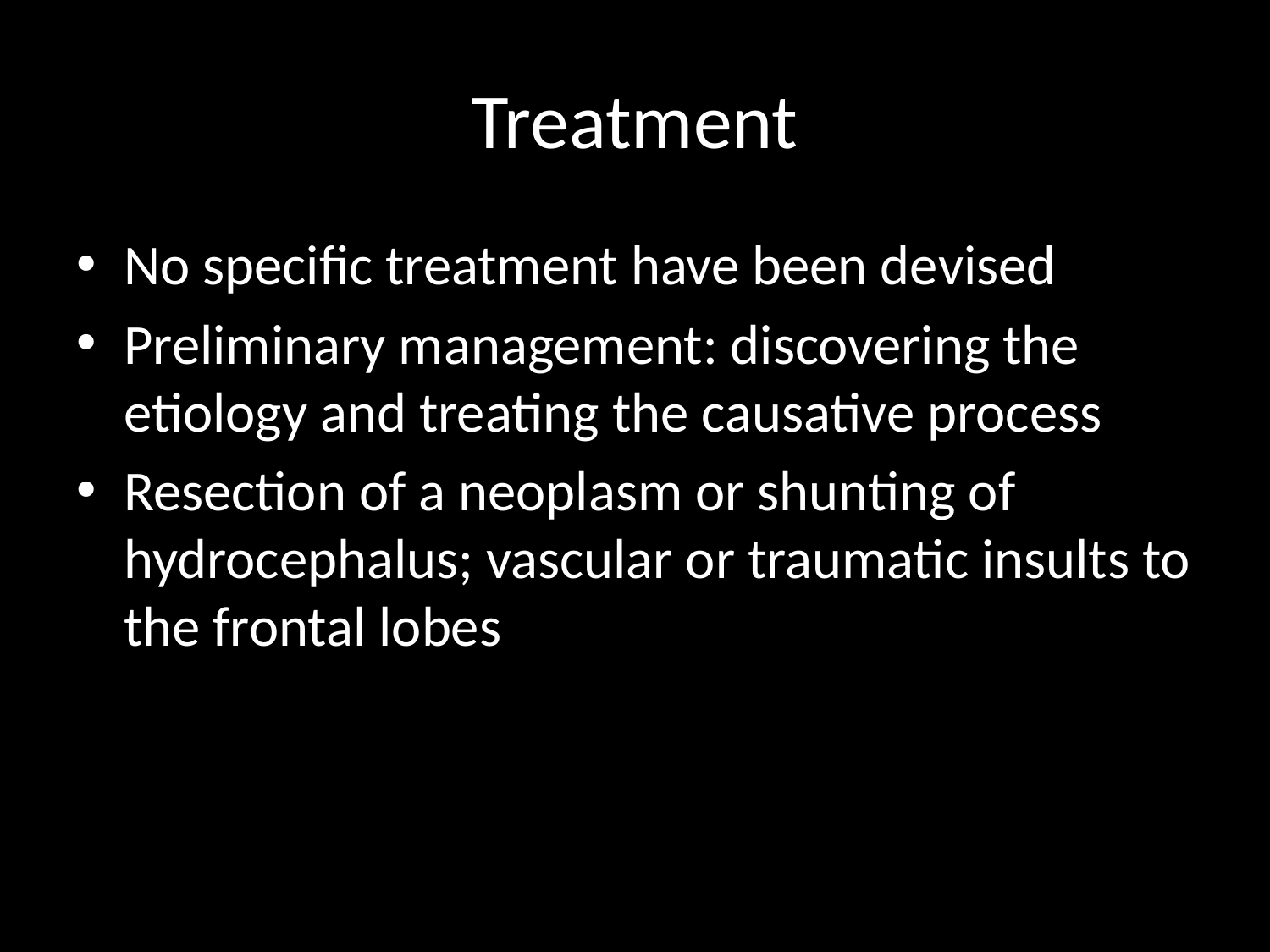

# Treatment
No specific treatment have been devised
Preliminary management: discovering the etiology and treating the causative process
Resection of a neoplasm or shunting of hydrocephalus; vascular or traumatic insults to the frontal lobes